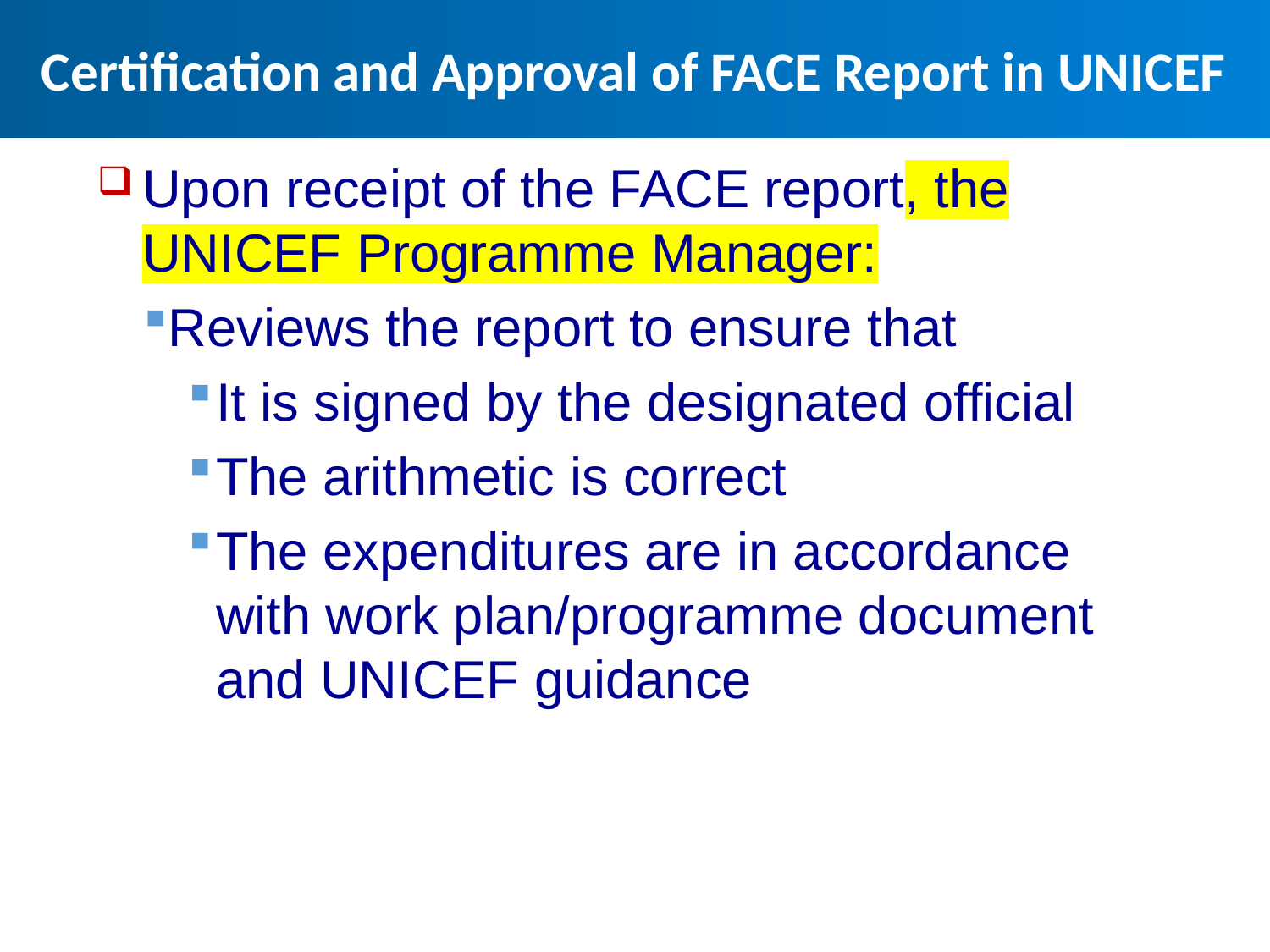

# Certification and Approval of FACE Report in UNICEF
Upon receipt of the FACE report, the UNICEF Programme Manager:
Reviews the report to ensure that
It is signed by the designated official
The arithmetic is correct
The expenditures are in accordance with work plan/programme document and UNICEF guidance